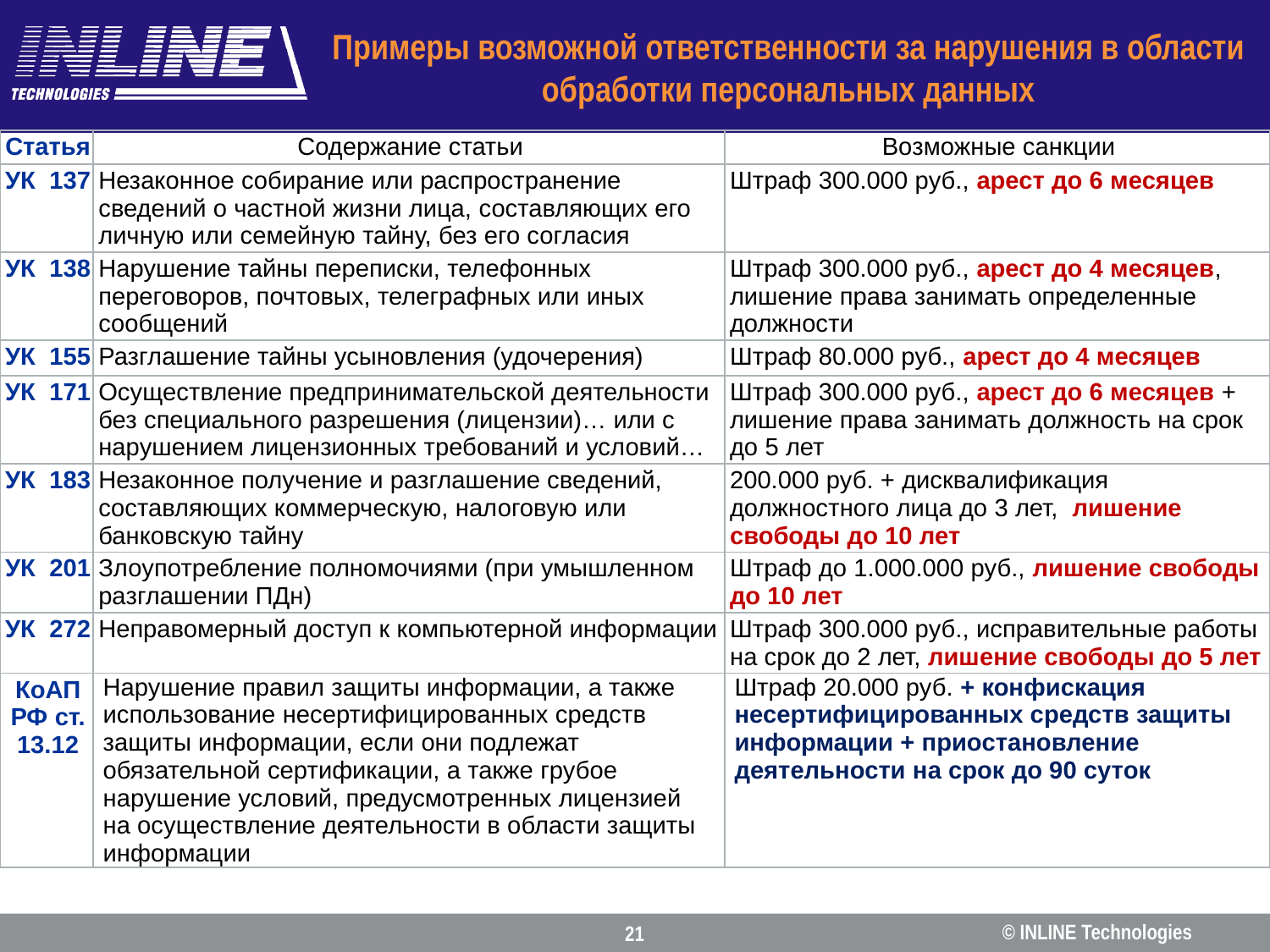

# Примеры возможной ответственности за нарушения в области обработки персональных данных
| Статья | Содержание статьи | Возможные санкции |
| --- | --- | --- |
| УК 137 | Незаконное собирание или распространение сведений о частной жизни лица, составляющих его личную или семейную тайну, без его согласия | Штраф 300.000 руб., арест до 6 месяцев |
| УК 138 | Нарушение тайны переписки, телефонных переговоров, почтовых, телеграфных или иных сообщений | Штраф 300.000 руб., арест до 4 месяцев, лишение права занимать определенные должности |
| УК 155 | Разглашение тайны усыновления (удочерения) | Штраф 80.000 руб., арест до 4 месяцев |
| УК 171 | Осуществление предпринимательской деятельности без специального разрешения (лицензии)… или с нарушением лицензионных требований и условий… | Штраф 300.000 руб., арест до 6 месяцев + лишение права занимать должность на срок до 5 лет |
| УК 183 | Незаконное получение и разглашение сведений, составляющих коммерческую, налоговую или банковскую тайну | 200.000 руб. + дисквалификация должностного лица до 3 лет, лишение свободы до 10 лет |
| УК 201 | Злоупотребление полномочиями (при умышленном разглашении ПДн) | Штраф до 1.000.000 руб., лишение свободы до 10 лет |
| УК 272 | Неправомерный доступ к компьютерной информации | Штраф 300.000 руб., исправительные работы на срок до 2 лет, лишение свободы до 5 лет |
| КоАП РФ ст. 13.12 | Нарушение правил защиты информации, а также использование несертифицированных средств защиты информации, если они подлежат обязательной сертификации, а также грубое нарушение условий, предусмотренных лицензией на осуществление деятельности в области защиты информации | Штраф 20.000 руб. + конфискация несертифицированных средств защиты информации + приостановление деятельности на срок до 90 суток |
© INLINE Technologies
21